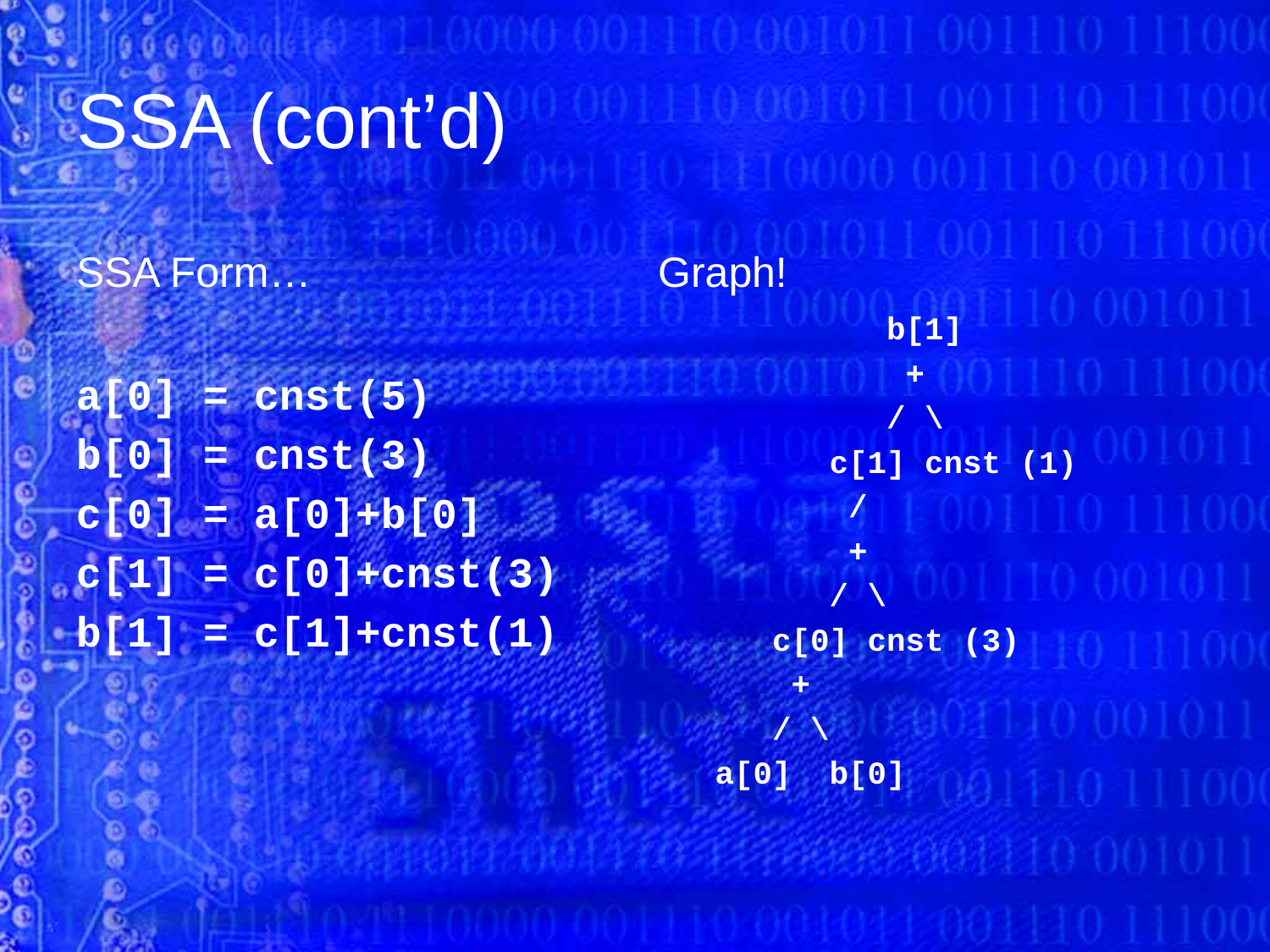

# SSA (cont’d)
SSA Form…
Graph!
            b[1]
             +
            / \
         c[1] cnst (1)
          /
          +
         / \
      c[0] cnst (3)
       +
      / \
   a[0]  b[0]

a[0] = cnst(5)
b[0] = cnst(3)
c[0] = a[0]+b[0]
c[1] = c[0]+cnst(3)
b[1] = c[1]+cnst(1)